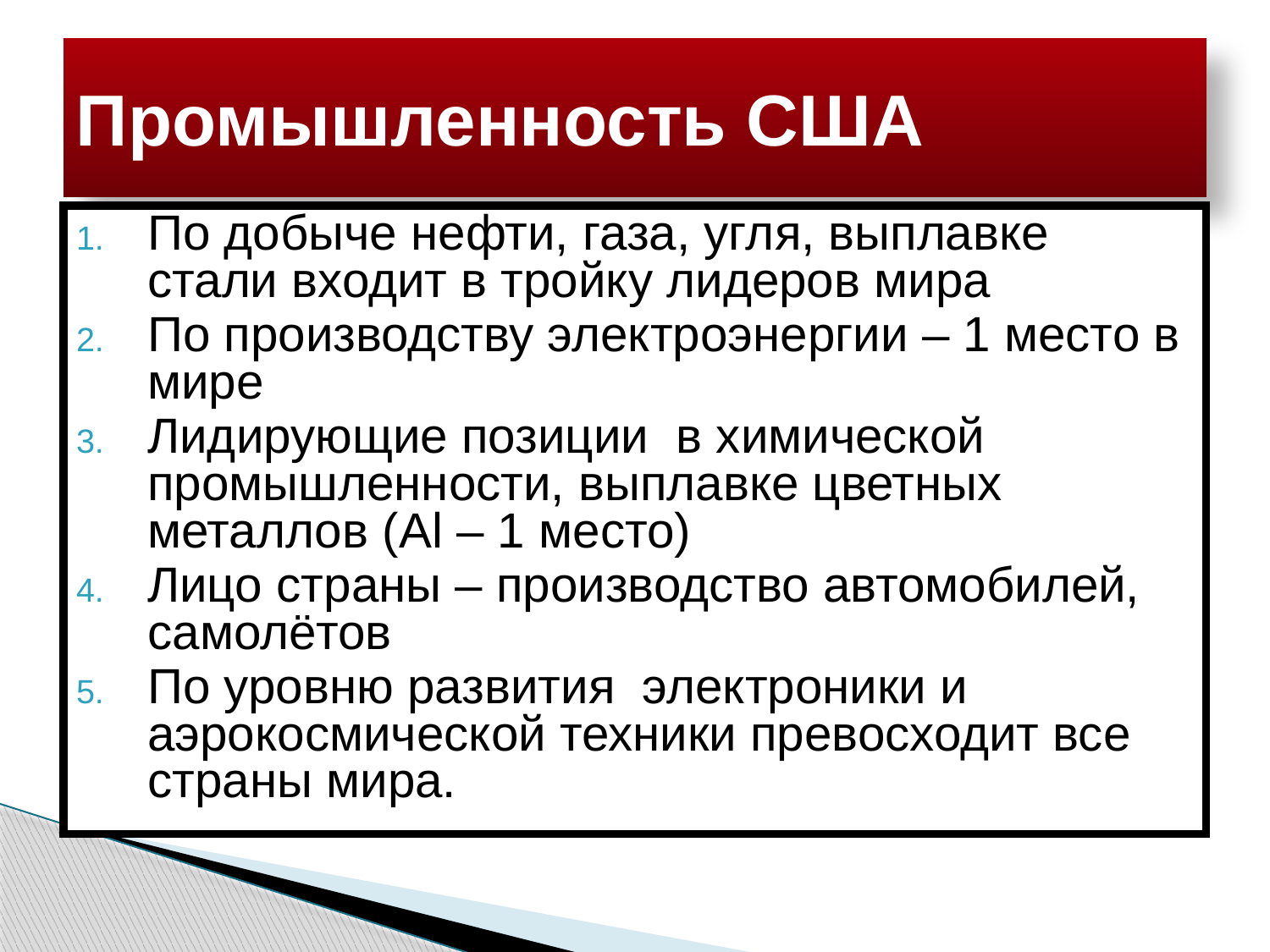

# Промышленность США
По добыче нефти, газа, угля, выплавке стали входит в тройку лидеров мира
По производству электроэнергии – 1 место в мире
Лидирующие позиции  в химической промышленности, выплавке цветных металлов (Al – 1 место)
Лицо страны – производство автомобилей, самолётов
По уровню развития  электроники и аэрокосмической техники превосходит все страны мира.